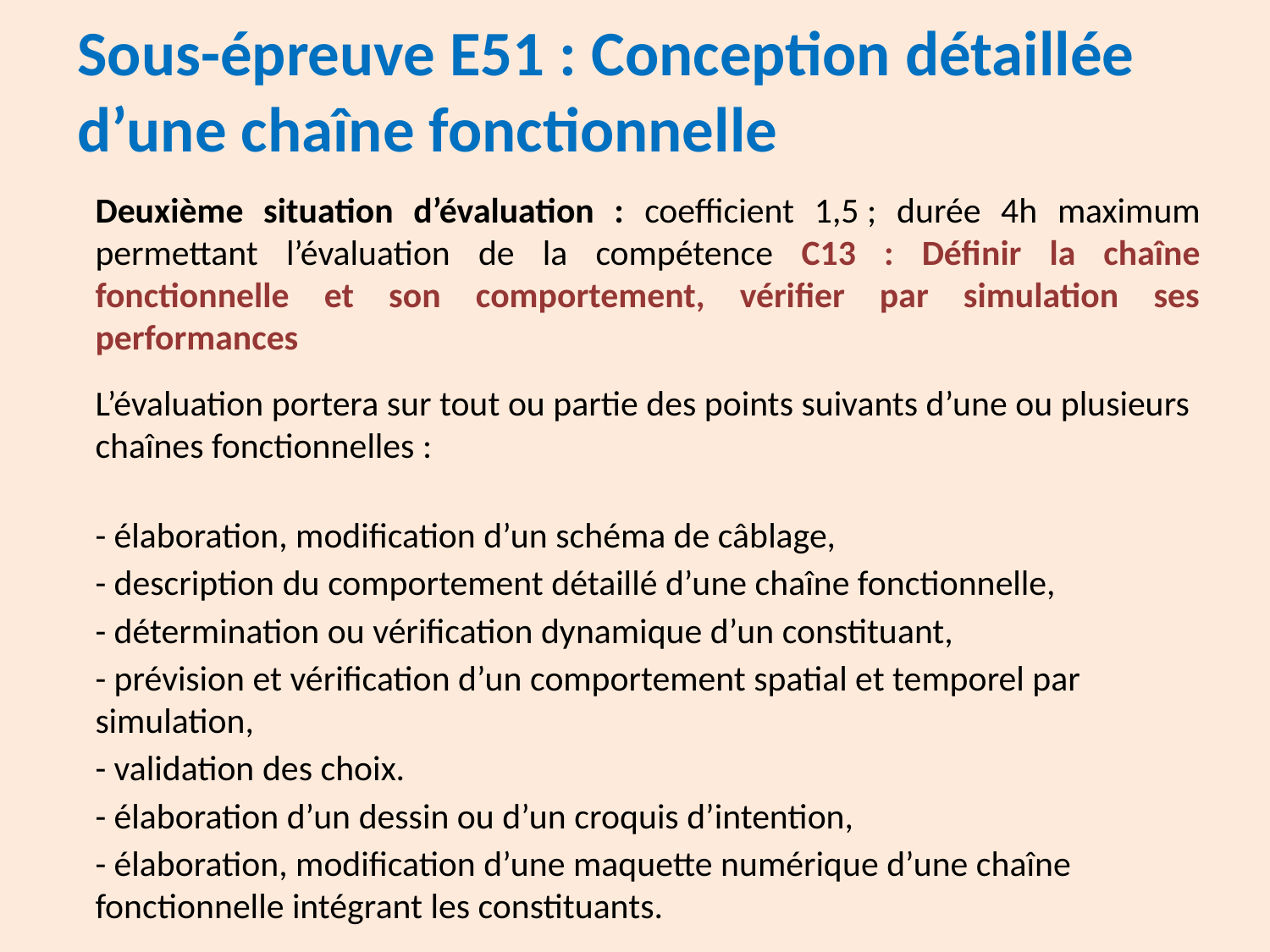

Sous-épreuve E51 : Conception détaillée d’une chaîne fonctionnelle
Deuxième situation d’évaluation : coefficient 1,5 ; durée 4h maximum permettant l’évaluation de la compétence C13 : Définir la chaîne fonctionnelle et son comportement, vérifier par simulation ses performances

L’évaluation portera sur tout ou partie des points suivants d’une ou plusieurs chaînes fonctionnelles :

- élaboration, modification d’un schéma de câblage,
- description du comportement détaillé d’une chaîne fonctionnelle,
- détermination ou vérification dynamique d’un constituant,
- prévision et vérification d’un comportement spatial et temporel par simulation,
- validation des choix.
- élaboration d’un dessin ou d’un croquis d’intention,
- élaboration, modification d’une maquette numérique d’une chaîne fonctionnelle intégrant les constituants.